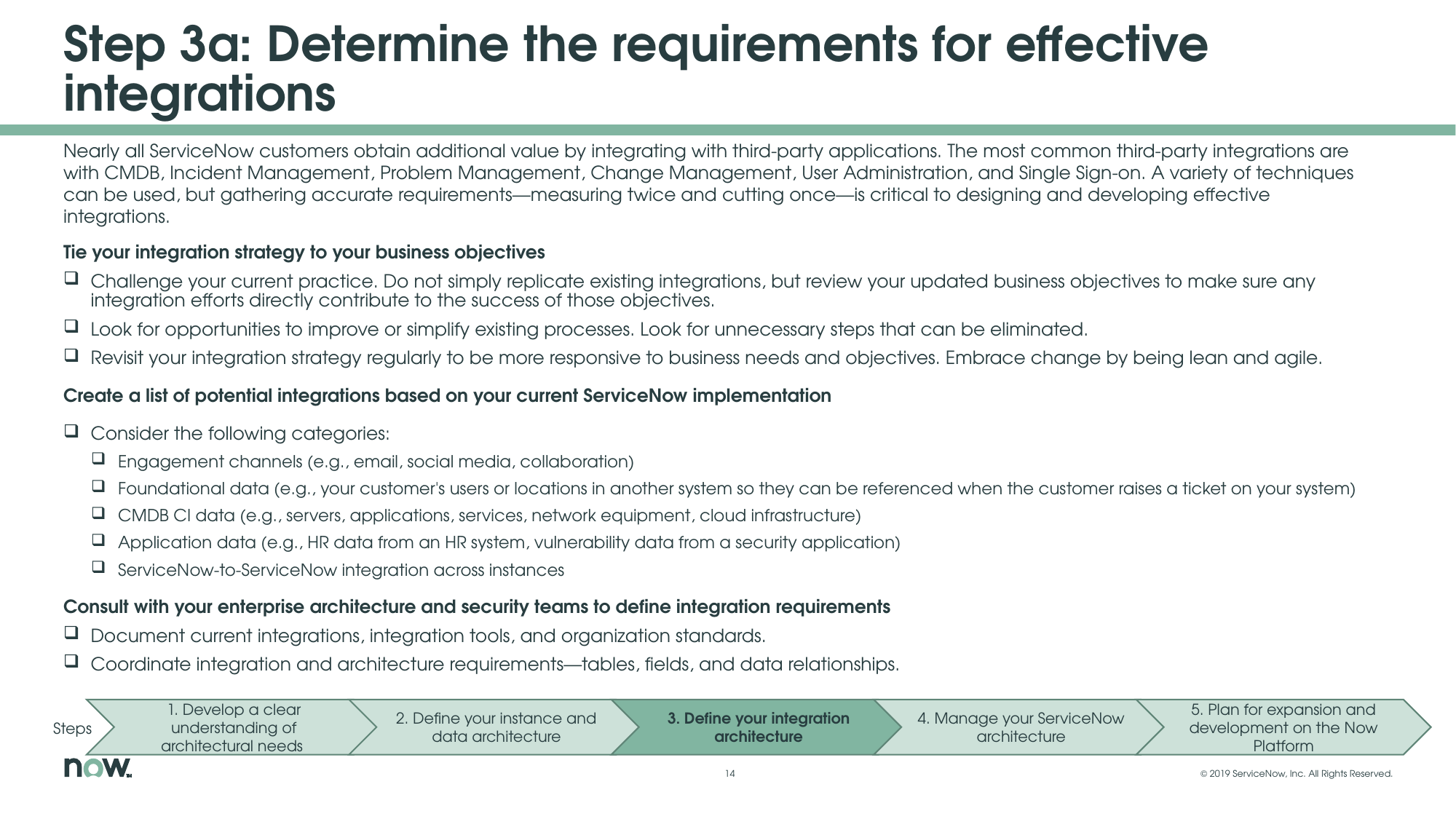

# Step 3a: Determine the requirements for effective integrations

Nearly all ServiceNow customers obtain additional value by integrating with third-party applications. The most common third-party integrations are with CMDB, Incident Management, Problem Management, Change Management, User Administration, and Single Sign-on. A variety of techniques can be used, but gathering accurate requirements—measuring twice and cutting once—is critical to designing and developing effective integrations.
Tie your integration strategy to your business objectives
Challenge your current practice. Do not simply replicate existing integrations, but review your updated business objectives to make sure any integration efforts directly contribute to the success of those objectives.
Look for opportunities to improve or simplify existing processes. Look for unnecessary steps that can be eliminated.
Revisit your integration strategy regularly to be more responsive to business needs and objectives. Embrace change by being lean and agile.
Create a list of potential integrations based on your current ServiceNow implementation
Consider the following categories:
Engagement channels (e.g., email, social media, collaboration)
Foundational data (e.g., your customer's users or locations in another system so they can be referenced when the customer raises a ticket on your system)
CMDB CI data (e.g., servers, applications, services, network equipment, cloud infrastructure)
Application data (e.g., HR data from an HR system, vulnerability data from a security application)
ServiceNow-to-ServiceNow integration across instances
Consult with your enterprise architecture and security teams to define integration requirements
Document current integrations, integration tools, and organization standards.
Coordinate integration and architecture requirements—tables, fields, and data relationships.
1. Develop a clear understanding of architectural needs
2. Define your instance and data architecture
3. Define your integration architecture
4. Manage your ServiceNow architecture
5. Plan for expansion and development on the Now Platform
Steps